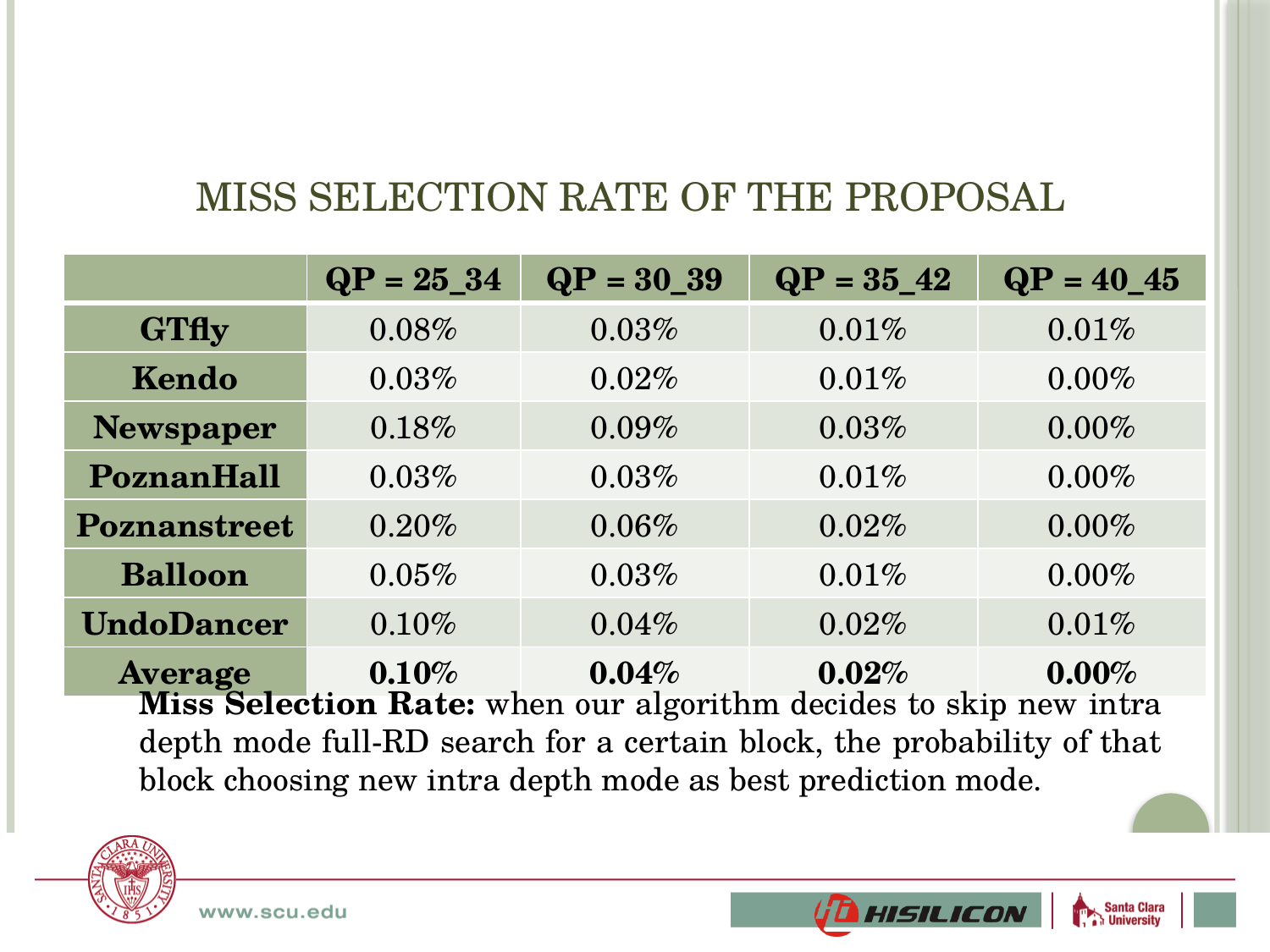

# Miss Selection Rate of The Proposal
|  | QP = 25\_34 | QP = 30\_39 | QP = 35\_42 | QP = 40\_45 |
| --- | --- | --- | --- | --- |
| GTfly | 0.08% | 0.03% | 0.01% | 0.01% |
| Kendo | 0.03% | 0.02% | 0.01% | 0.00% |
| Newspaper | 0.18% | 0.09% | 0.03% | 0.00% |
| PoznanHall | 0.03% | 0.03% | 0.01% | 0.00% |
| Poznanstreet | 0.20% | 0.06% | 0.02% | 0.00% |
| Balloon | 0.05% | 0.03% | 0.01% | 0.00% |
| UndoDancer | 0.10% | 0.04% | 0.02% | 0.01% |
| Average | 0.10% | 0.04% | 0.02% | 0.00% |
Miss Selection Rate: when our algorithm decides to skip new intra depth mode full-RD search for a certain block, the probability of that block choosing new intra depth mode as best prediction mode.